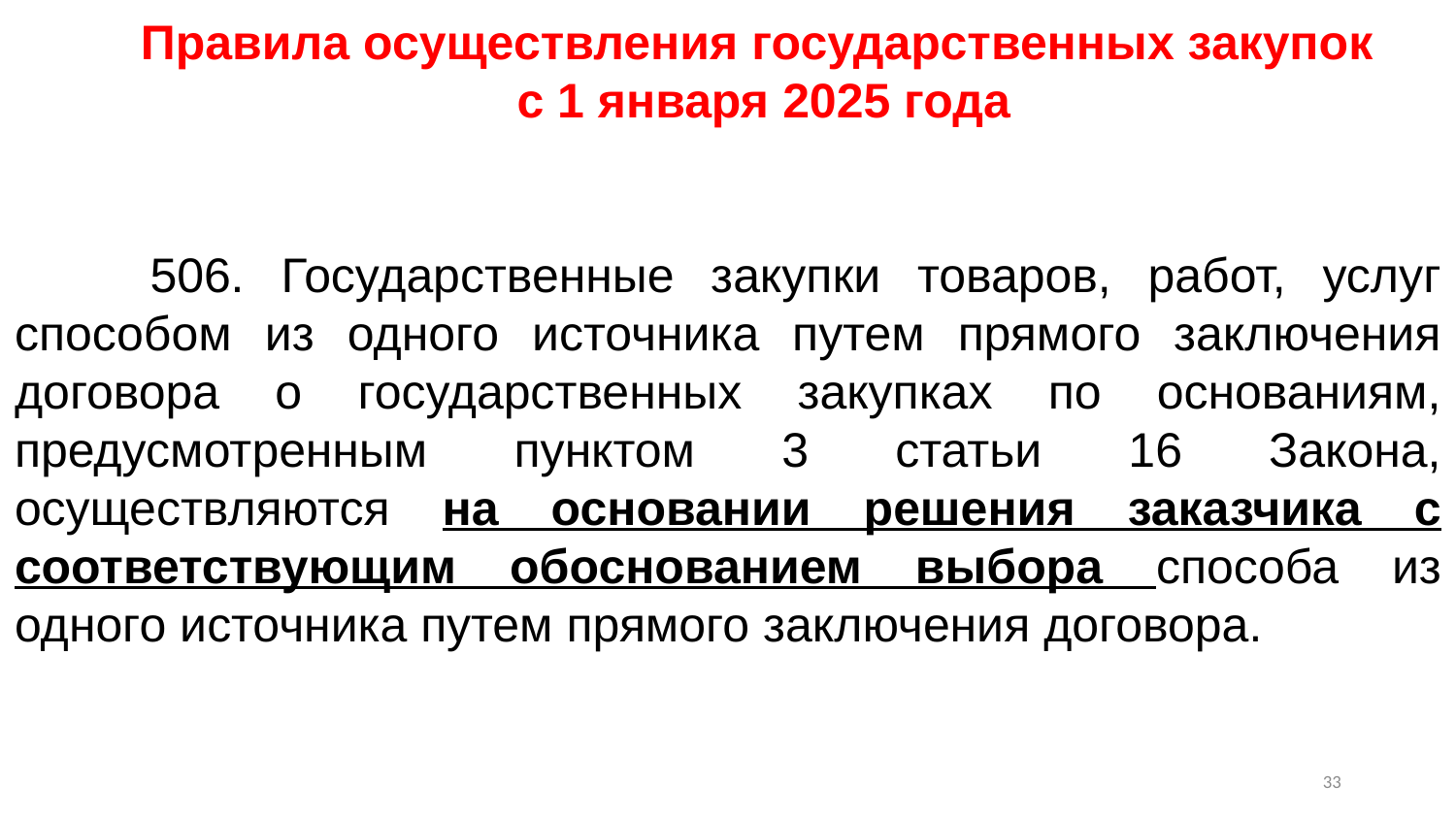

Правила осуществления государственных закупок
с 1 января 2025 года

   506. Государственные закупки товаров, работ, услуг способом из одного источника путем прямого заключения договора о государственных закупках по основаниям, предусмотренным пунктом 3 статьи 16 Закона, осуществляются на основании решения заказчика с соответствующим обоснованием выбора способа из одного источника путем прямого заключения договора.

33